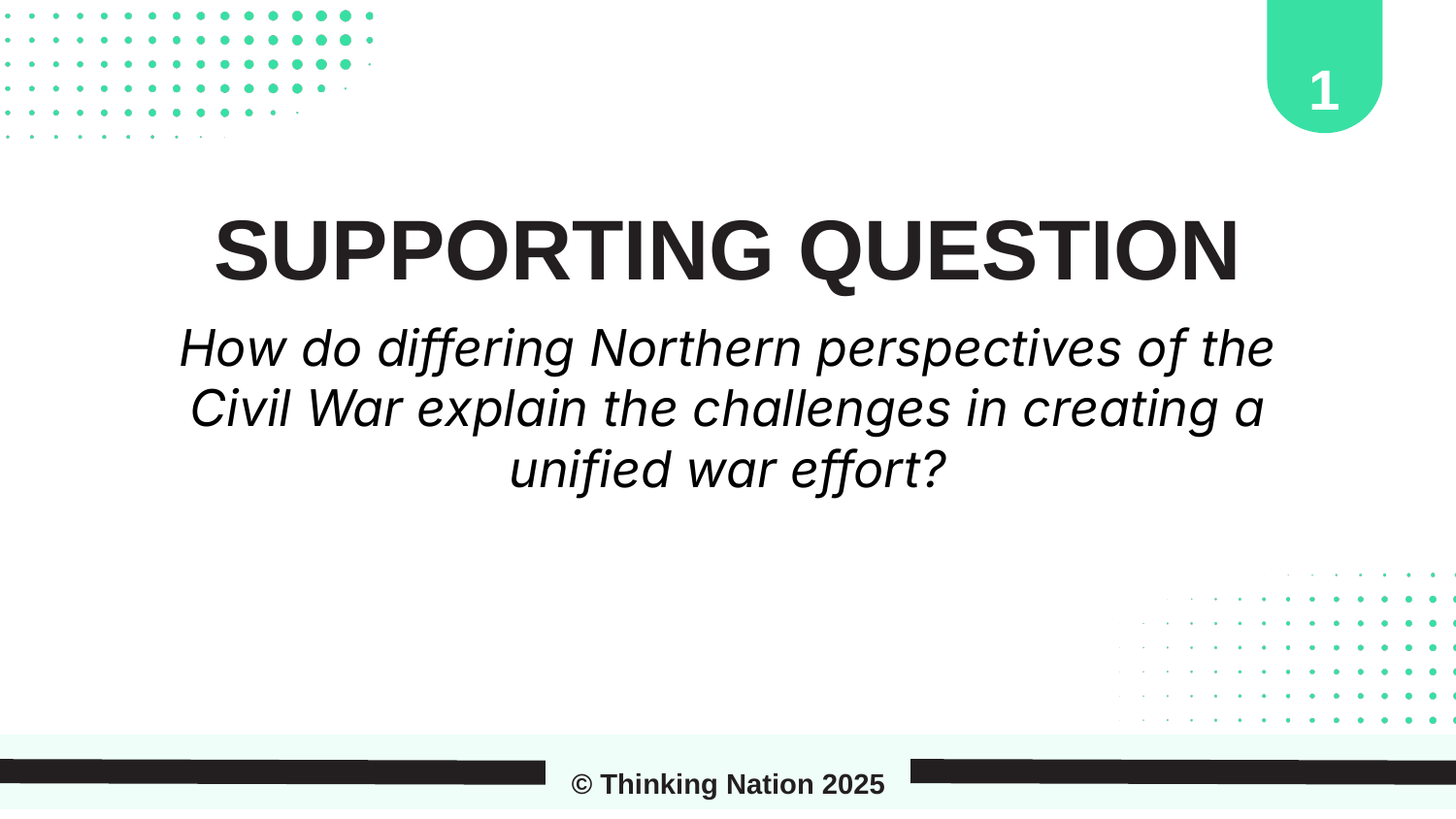

1
SUPPORTING QUESTION
How do differing Northern perspectives of the Civil War explain the challenges in creating a unified war effort?

© Thinking Nation 2025